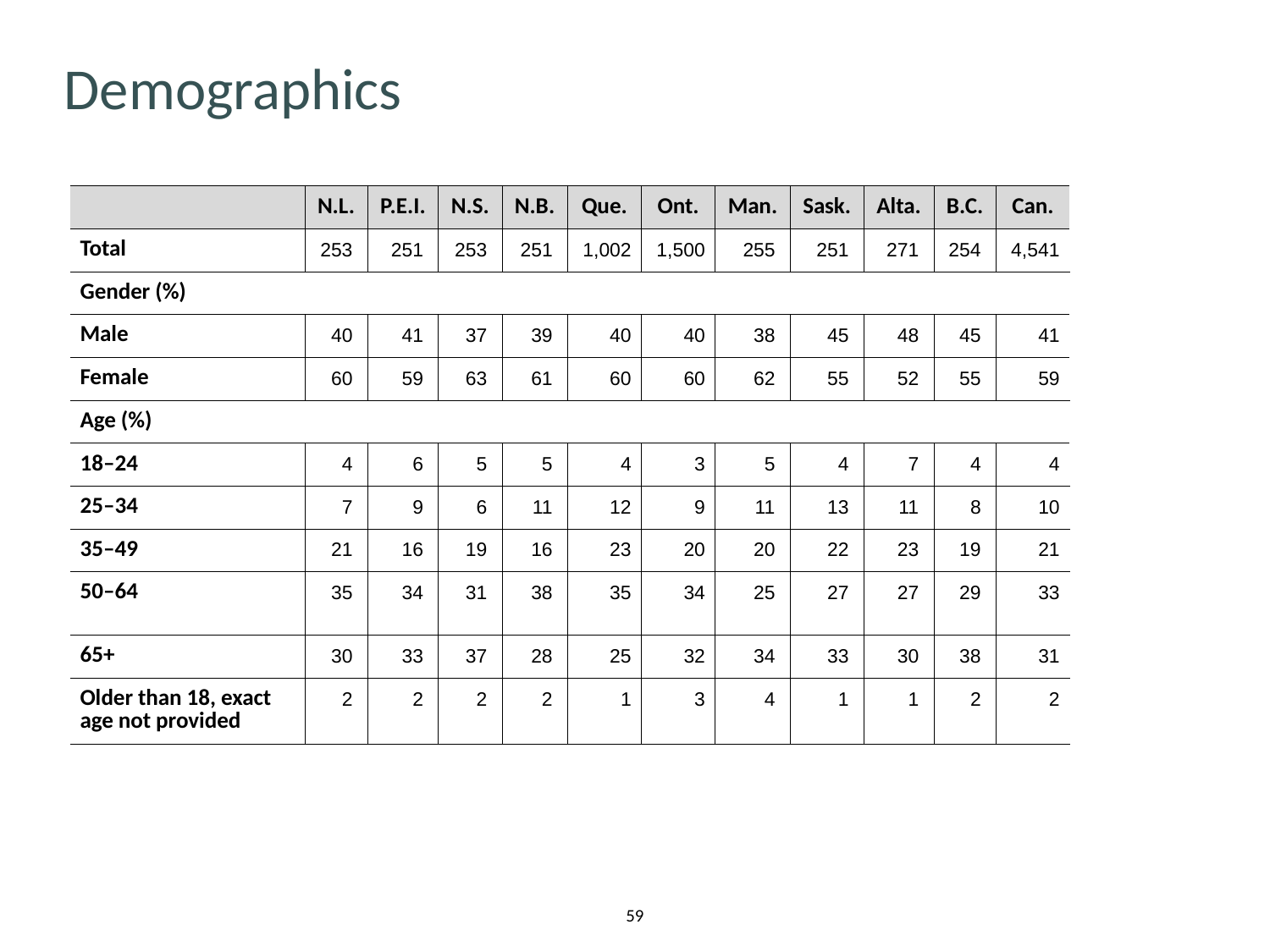

# Demographics
|  | N.L. | P.E.I. | N.S. | N.B. | Que. | Ont. | Man. | Sask. | Alta. | B.C. | Can. |
| --- | --- | --- | --- | --- | --- | --- | --- | --- | --- | --- | --- |
| Total | 253 | 251 | 253 | 251 | 1,002 | 1,500 | 255 | 251 | 271 | 254 | 4,541 |
| Gender (%) |  |  |  |  |  |  |  |  |  |  |  |
| Male | 40 | 41 | 37 | 39 | 40 | 40 | 38 | 45 | 48 | 45 | 41 |
| Female | 60 | 59 | 63 | 61 | 60 | 60 | 62 | 55 | 52 | 55 | 59 |
| Age (%) |  |  |  |  |  |  |  |  |  |  |  |
| 18–24 | 4 | 6 | 5 | 5 | 4 | 3 | 5 | 4 | 7 | 4 | 4 |
| 25–34 | 7 | 9 | 6 | 11 | 12 | 9 | 11 | 13 | 11 | 8 | 10 |
| 35–49 | 21 | 16 | 19 | 16 | 23 | 20 | 20 | 22 | 23 | 19 | 21 |
| 50–64 | 35 | 34 | 31 | 38 | 35 | 34 | 25 | 27 | 27 | 29 | 33 |
| 65+ | 30 | 33 | 37 | 28 | 25 | 32 | 34 | 33 | 30 | 38 | 31 |
| Older than 18, exact age not provided | 2 | 2 | 2 | 2 | 1 | 3 | 4 | 1 | 1 | 2 | 2 |